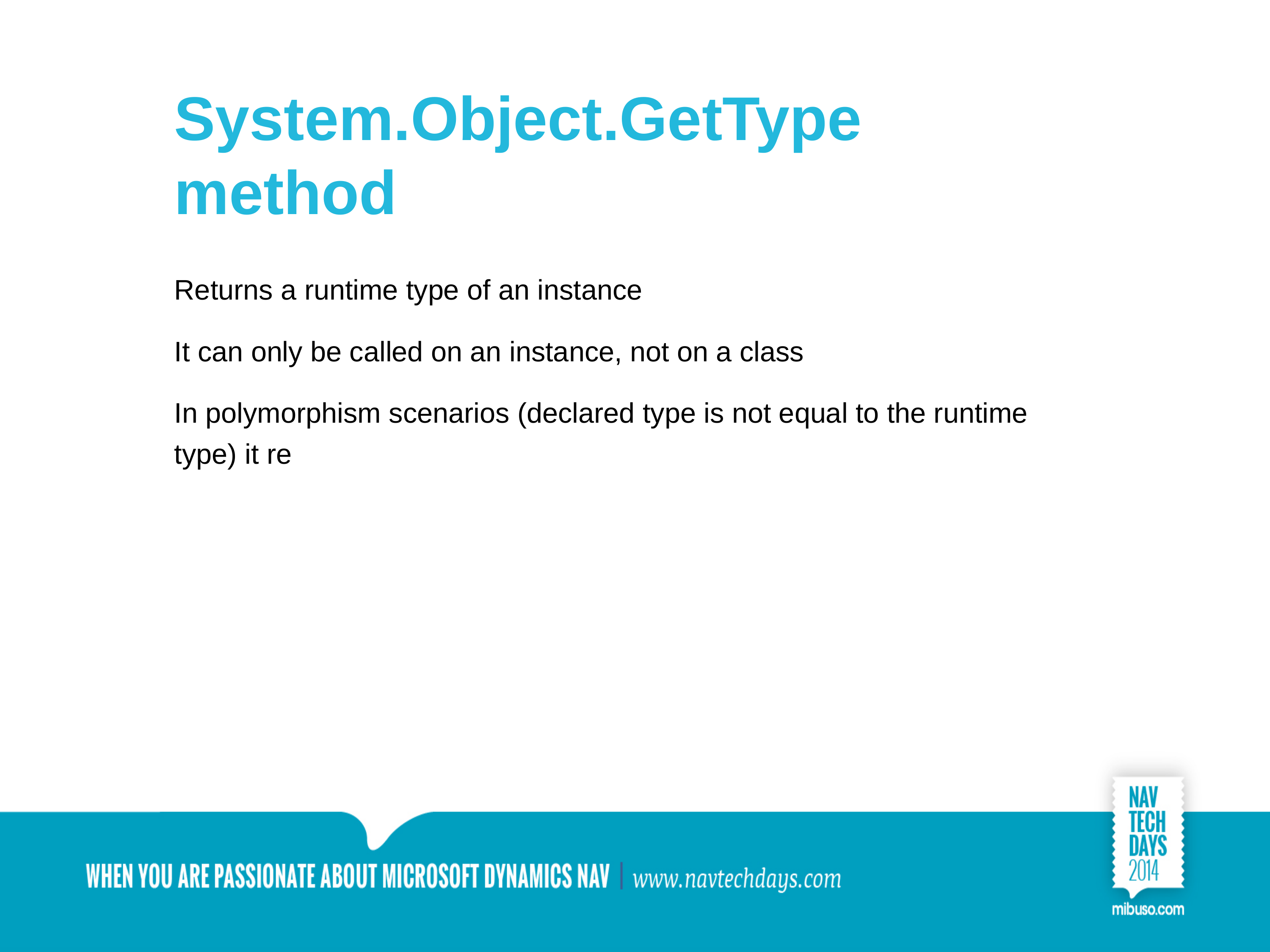

# System.Object.GetType method
Returns a runtime type of an instance
It can only be called on an instance, not on a class
In polymorphism scenarios (declared type is not equal to the runtime type) it re